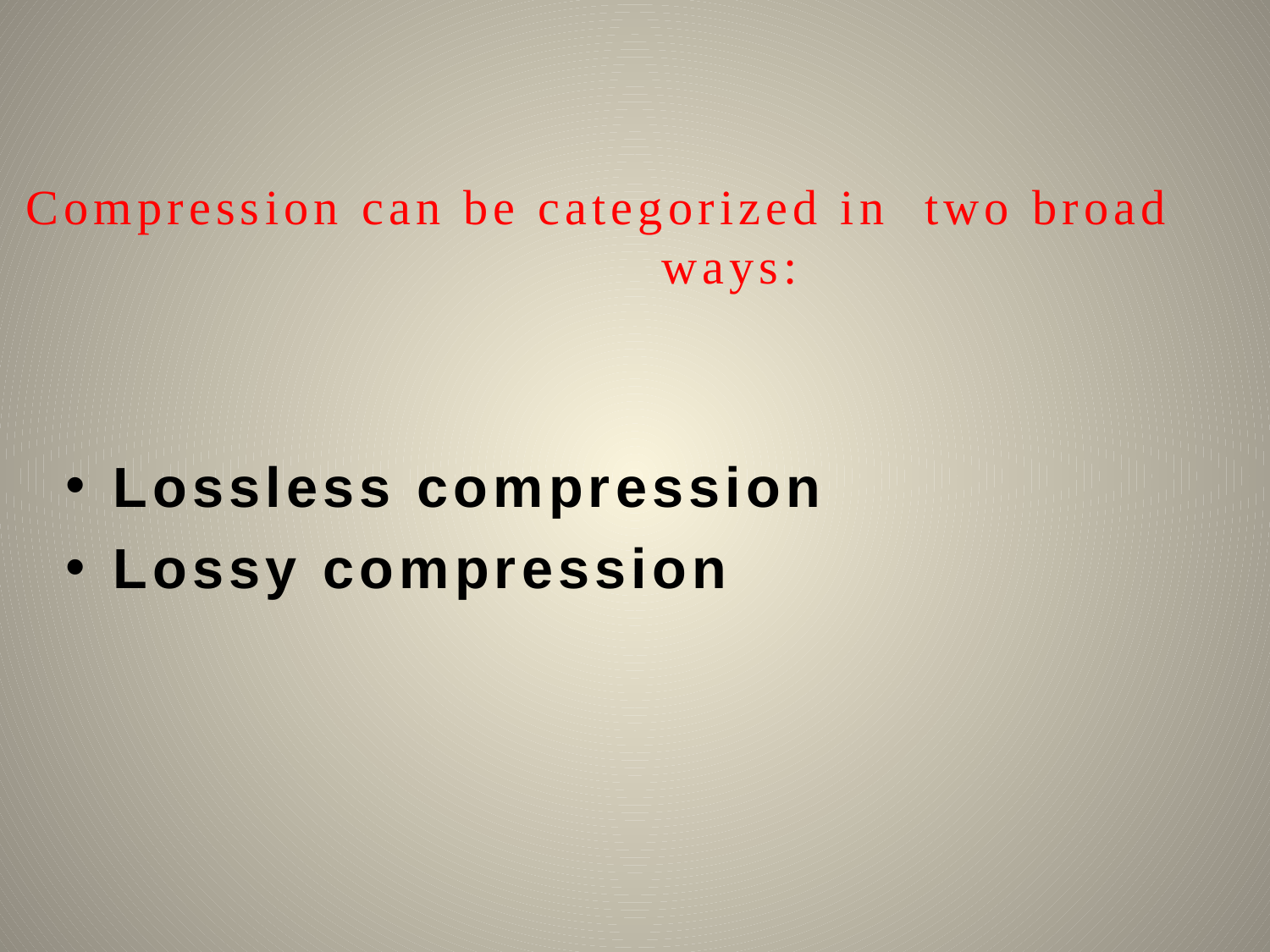

# Compression can be categorized in  two broad ways:
Lossless compression
Lossy compression